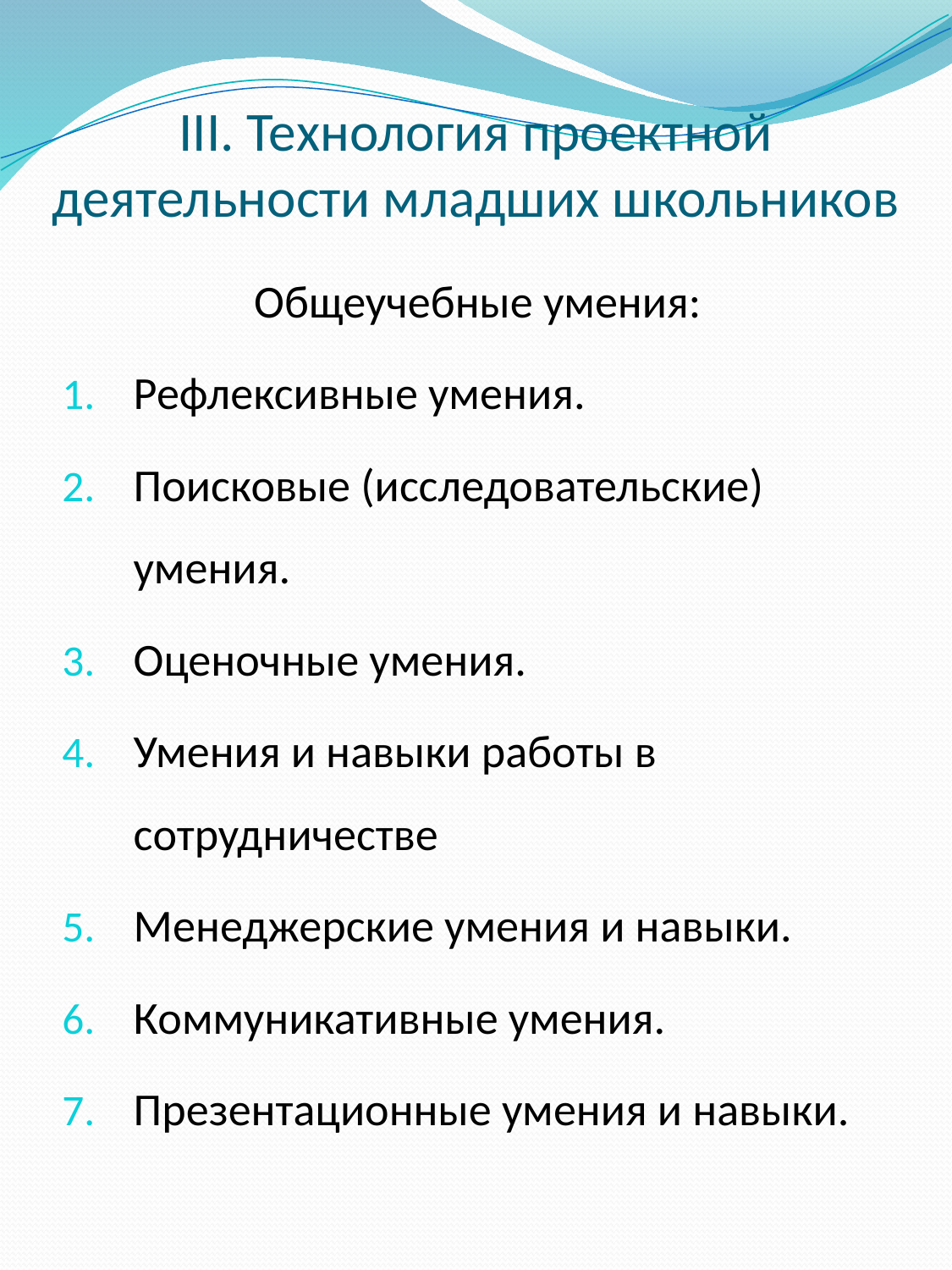

# III. Технология проектной деятельности младших школьников
Общеучебные умения:
Рефлексивные умения.
Поисковые (исследовательские) умения.
Оценочные умения.
Умения и навыки работы в сотрудничестве
Менеджерские умения и навыки.
Коммуникативные умения.
Презентационные умения и навыки.